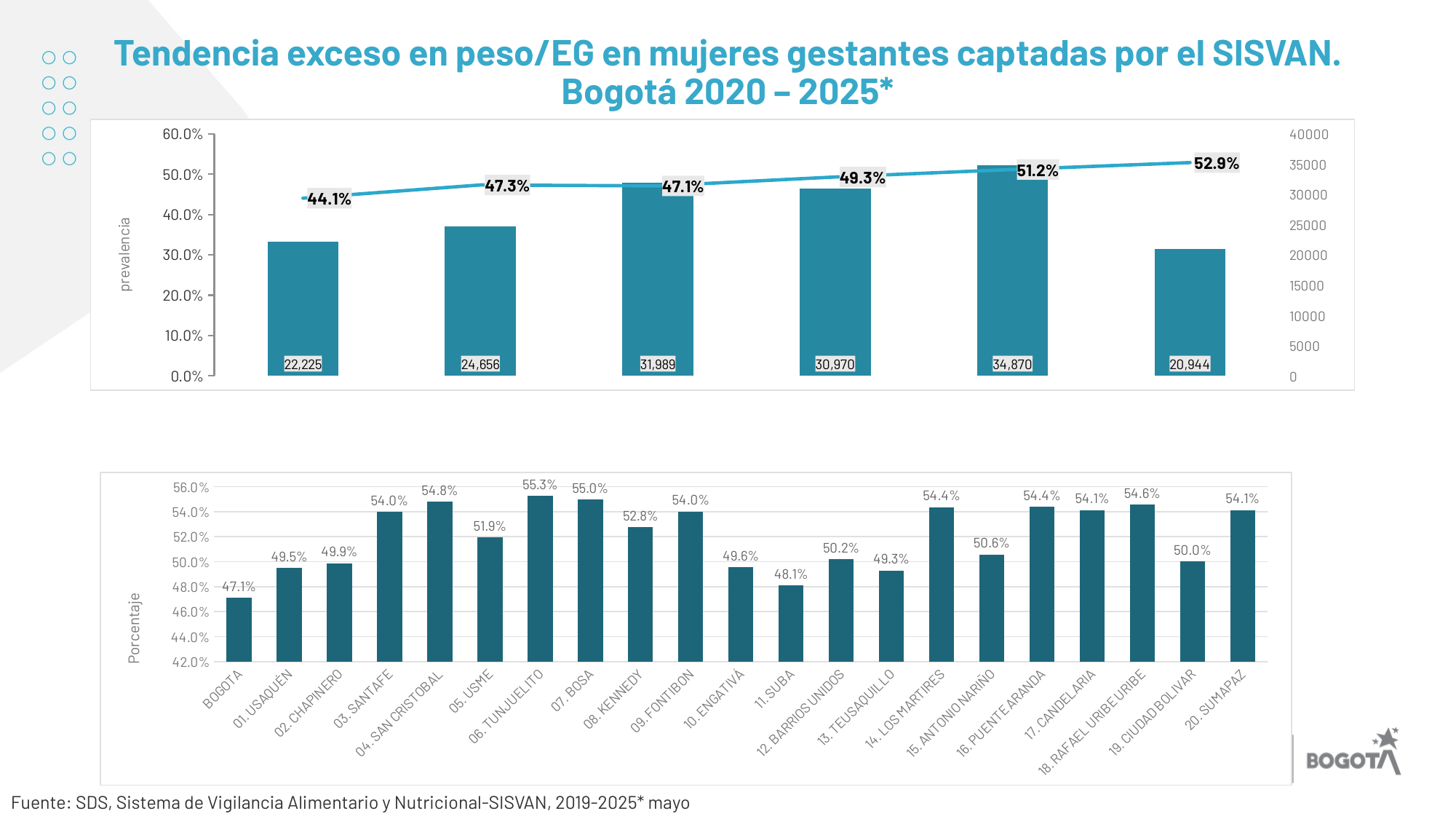

# Tendencia exceso en peso/EG en mujeres gestantes captadas por el SISVAN. Bogotá 2020 – 2025*

### Chart

| Category | N casos | Exceso peso EG |
|---|---|---|
| 2020 | 22225.0 | 0.4405963166346173 |
| 2021 | 24656.0 | 0.47341640905512566 |
| 2022 | 31989.0 | 0.471 |
| 2023 | 30970.0 | 0.4931 |
| 2024 | 34870.0 | 0.5118 |
| 2025 | 20944.0 | 0.52896 |

### Chart

| Category |  |
|---|---|
| BOGOTA | 0.4711824123588829 |
| 01. USAQUÉN | 0.4950354609929078 |
| 02. CHAPINERO | 0.4987694831829368 |
| 03. SANTAFE | 0.5398423817863398 |
| 04. SAN CRISTOBAL | 0.5481444332998997 |
| 05. USME | 0.5193181818181818 |
| 06. TUNJUELITO | 0.5526699029126214 |
| 07. BOSA | 0.5495766698024459 |
| 08. KENNEDY | 0.5276211950394588 |
| 09. FONTIBON | 0.5401069518716578 |
| 10. ENGATIVÁ | 0.4956043956043956 |
| 11. SUBA | 0.4809741248097412 |
| 12. BARRIOS UNIDOS | 0.5020134228187919 |
| 13. TEUSAQUILLO | 0.4929757343550447 |
| 14. LOS MARTIRES | 0.5436013590033975 |
| 15. ANTONIO NARIÑO | 0.5055514433752776 |
| 16. PUENTE ARANDA | 0.543859649122807 |
| 17. CANDELARIA | 0.5412621359223301 |
| 18. RAFAEL URIBE URIBE | 0.5456827309236948 |
| 19. CIUDAD BOLIVAR | 0.5 |
| 20. SUMAPAZ | 0.5412429378531074 |
Fuente: SDS, Sistema de Vigilancia Alimentario y Nutricional-SISVAN, 2019-2025* mayo